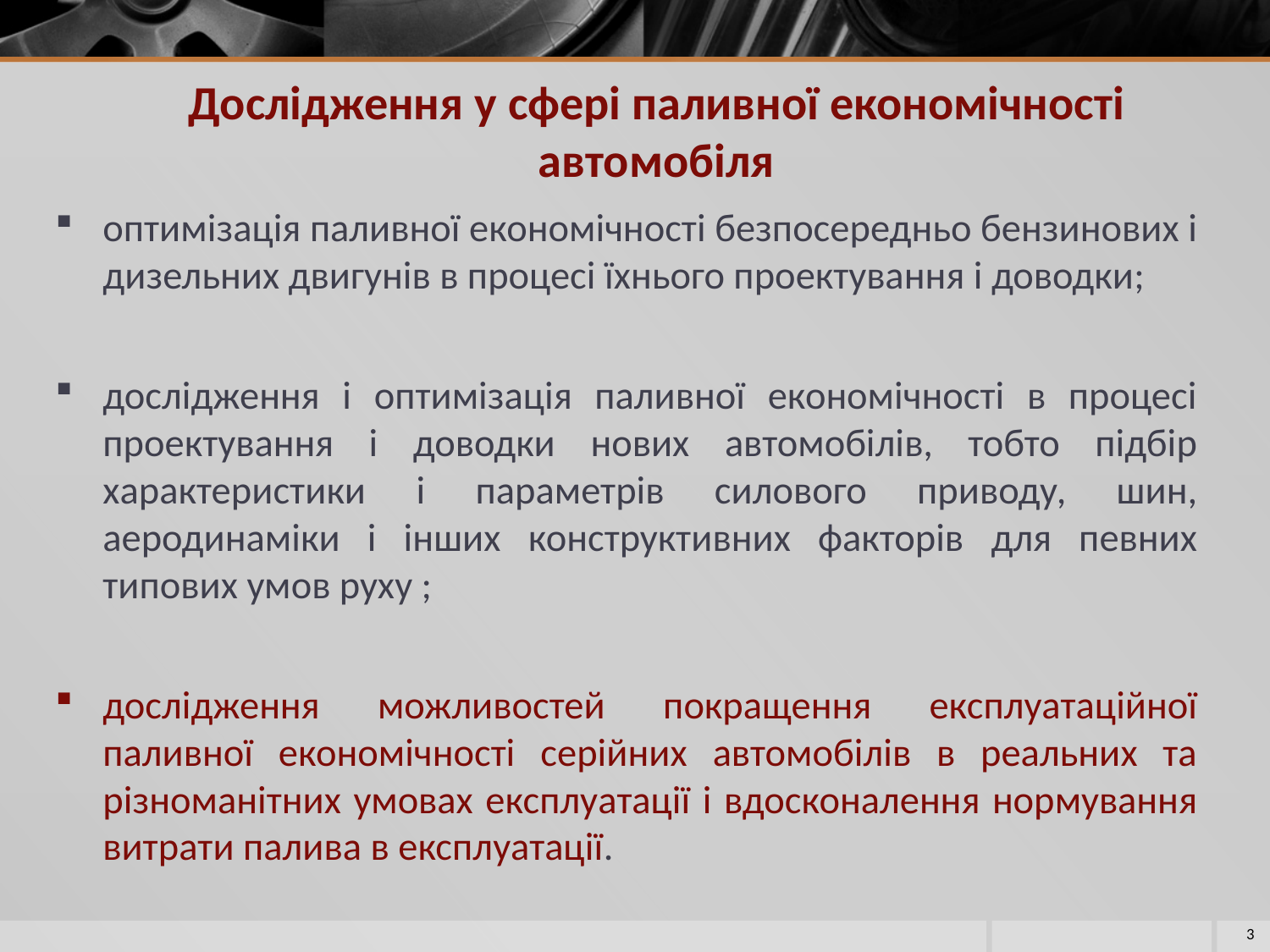

# Дослідження у сфері паливної економічності автомобіля
оптимізація паливної економічності безпосередньо бензинових і дизельних двигунів в процесі їхнього проектування і доводки;

дослідження і оптимізація паливної економічності в процесі проектування і доводки нових автомобілів, тобто підбір характеристики і параметрів силового приводу, шин, аеродинаміки і інших конструктивних факторів для певних типових умов руху ;

дослідження можливостей покращення експлуатаційної паливної економічності серійних автомобілів в реальних та різноманітних умовах експлуатації і вдосконалення нормування витрати палива в експлуатації.

3